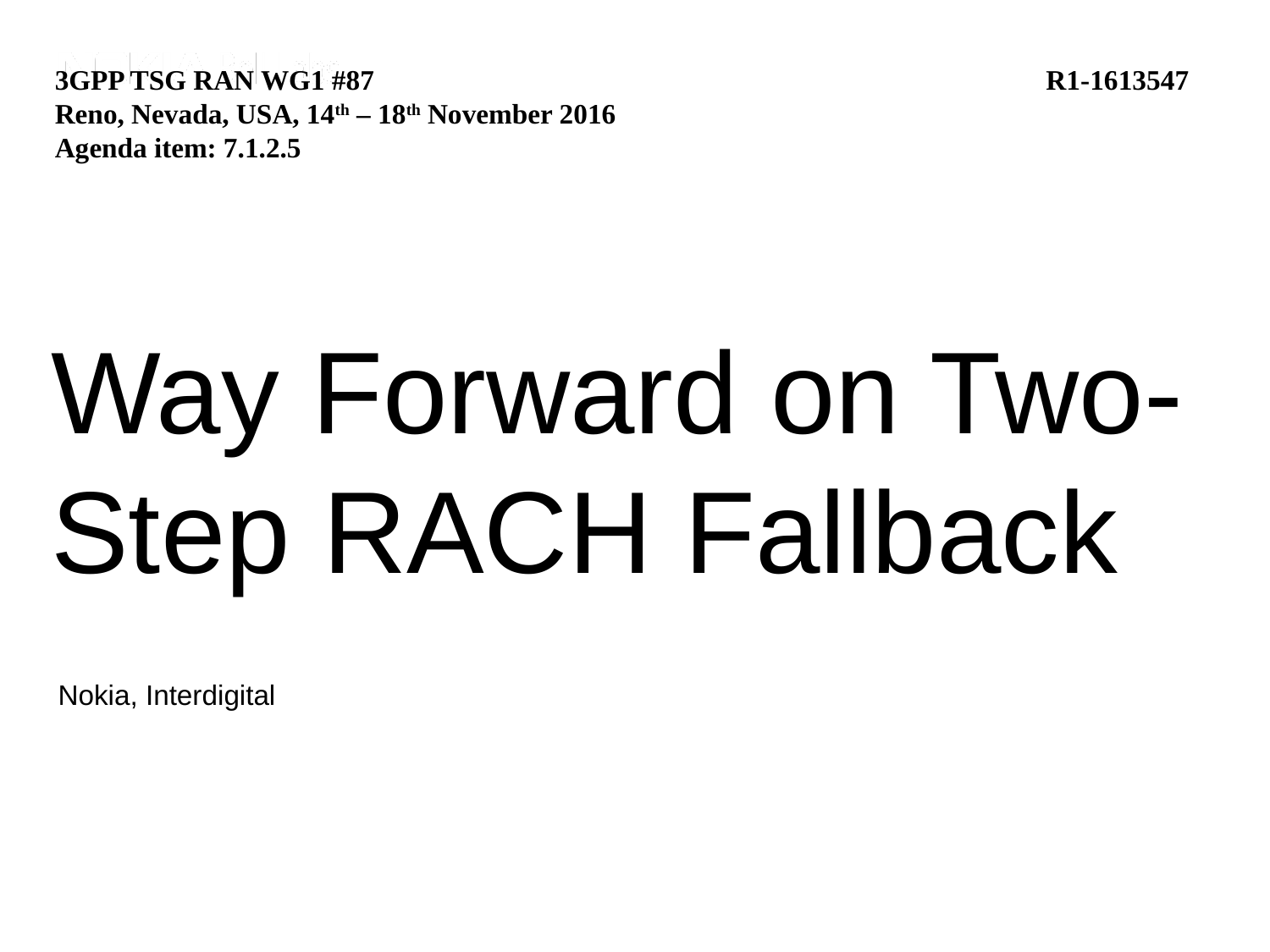

3GPP TSG RAN WG1 #87			                                                   R1-1613547
Reno, Nevada, USA, 14th – 18th November 2016
Agenda item: 7.1.2.5
Way Forward on Two-Step RACH Fallback
Nokia, Interdigital